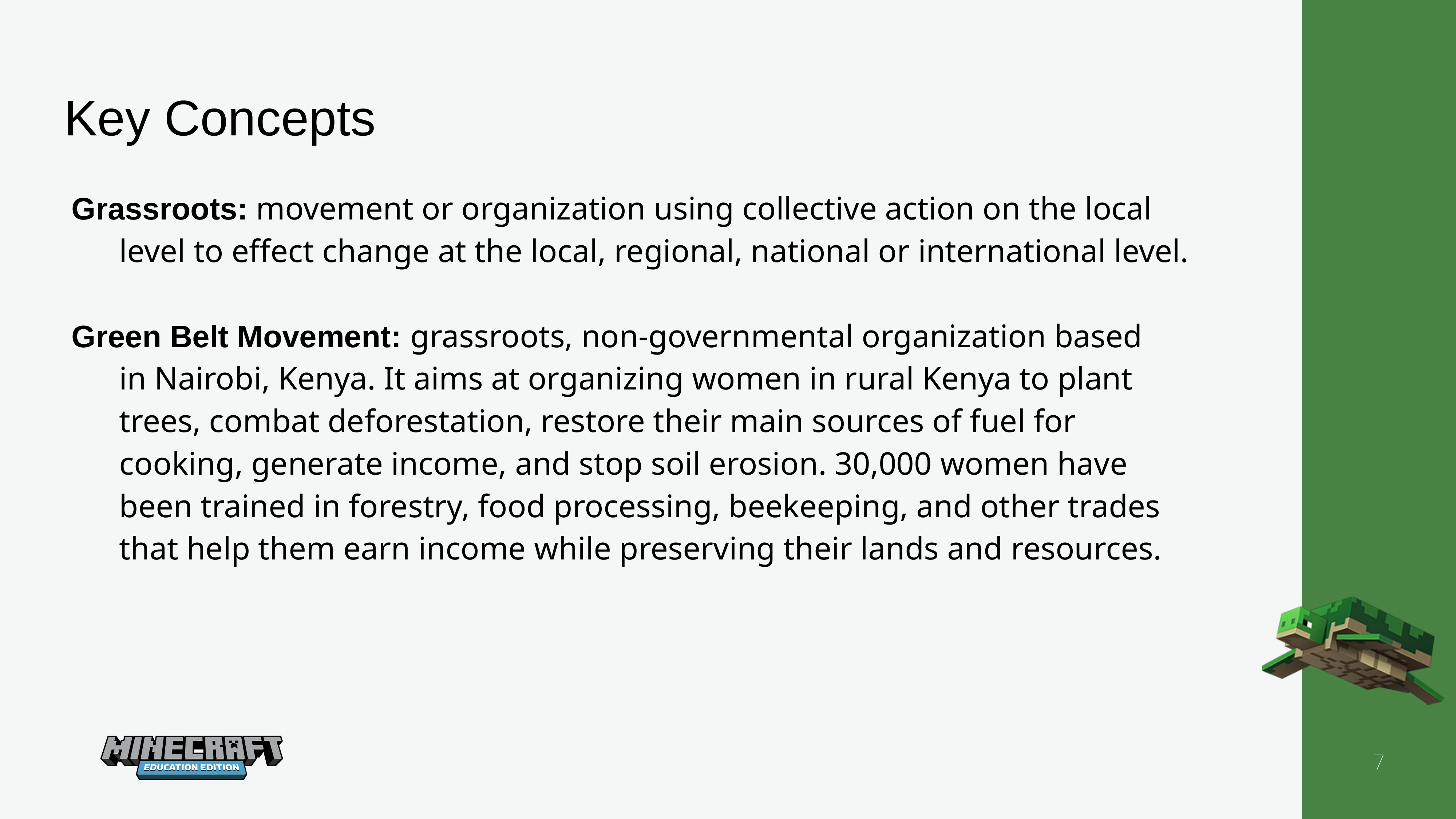

Key Concepts
Grassroots: movement or organization using collective action on the local level to effect change at the local, regional, national or international level.

Green Belt Movement: grassroots, non-governmental organization based in Nairobi, Kenya. It aims at organizing women in rural Kenya to plant trees, combat deforestation, restore their main sources of fuel for cooking, generate income, and stop soil erosion. 30,000 women have been trained in forestry, food processing, beekeeping, and other trades that help them earn income while preserving their lands and resources.
7